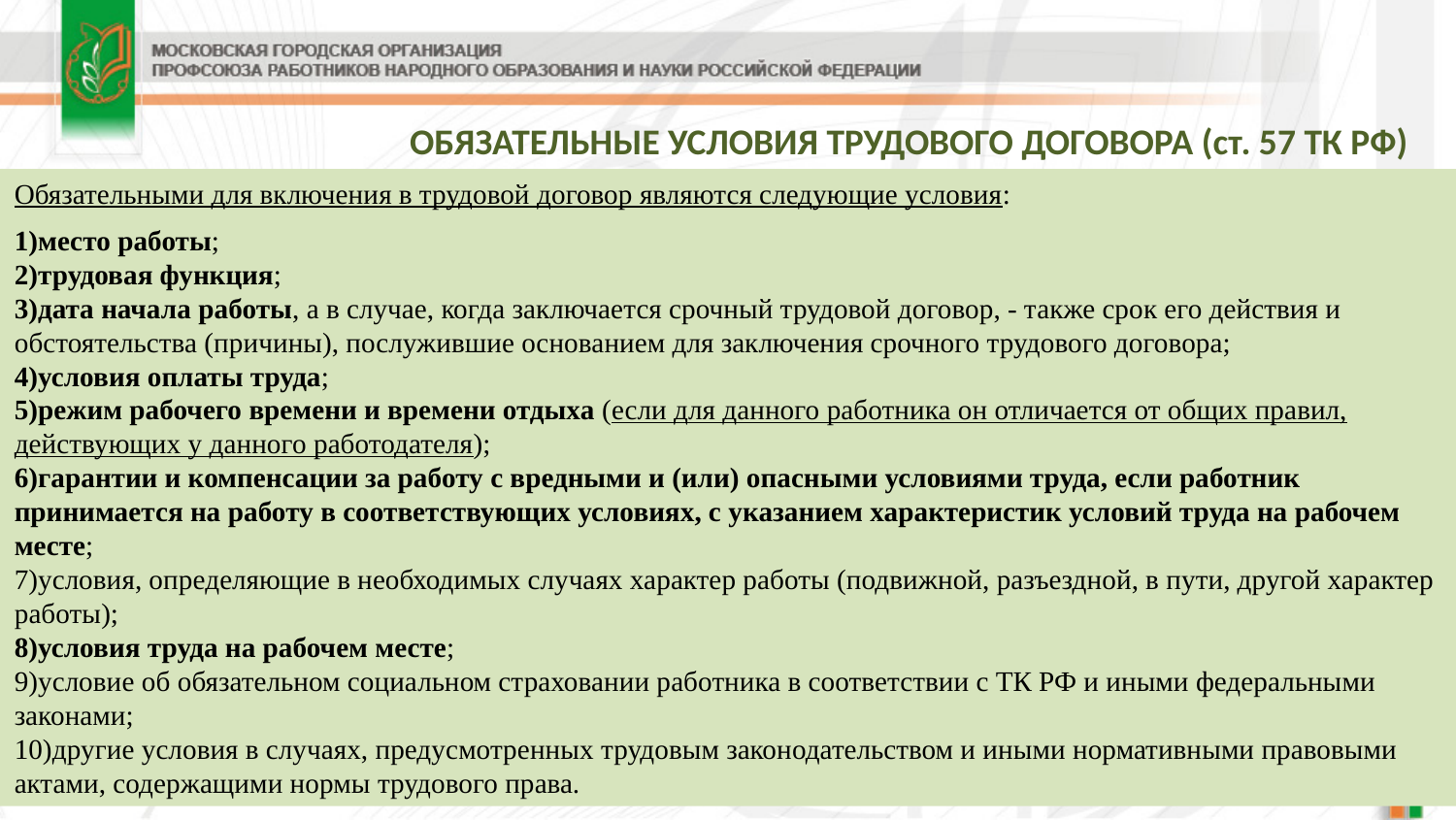

ОБЯЗАТЕЛЬНЫЕ УСЛОВИЯ ТРУДОВОГО ДОГОВОРА (ст. 57 ТК РФ)
Обязательными для включения в трудовой договор являются следующие условия:
место работы;
трудовая функция;
дата начала работы, а в случае, когда заключается срочный трудовой договор, - также срок его действия и обстоятельства (причины), послужившие основанием для заключения срочного трудового договора;
условия оплаты труда;
режим рабочего времени и времени отдыха (если для данного работника он отличается от общих правил, действующих у данного работодателя);
гарантии и компенсации за работу с вредными и (или) опасными условиями труда, если работник принимается на работу в соответствующих условиях, с указанием характеристик условий труда на рабочем месте;
условия, определяющие в необходимых случаях характер работы (подвижной, разъездной, в пути, другой характер работы);
условия труда на рабочем месте;
условие об обязательном социальном страховании работника в соответствии с ТК РФ и иными федеральными законами;
другие условия в случаях, предусмотренных трудовым законодательством и иными нормативными правовыми актами, содержащими нормы трудового права.